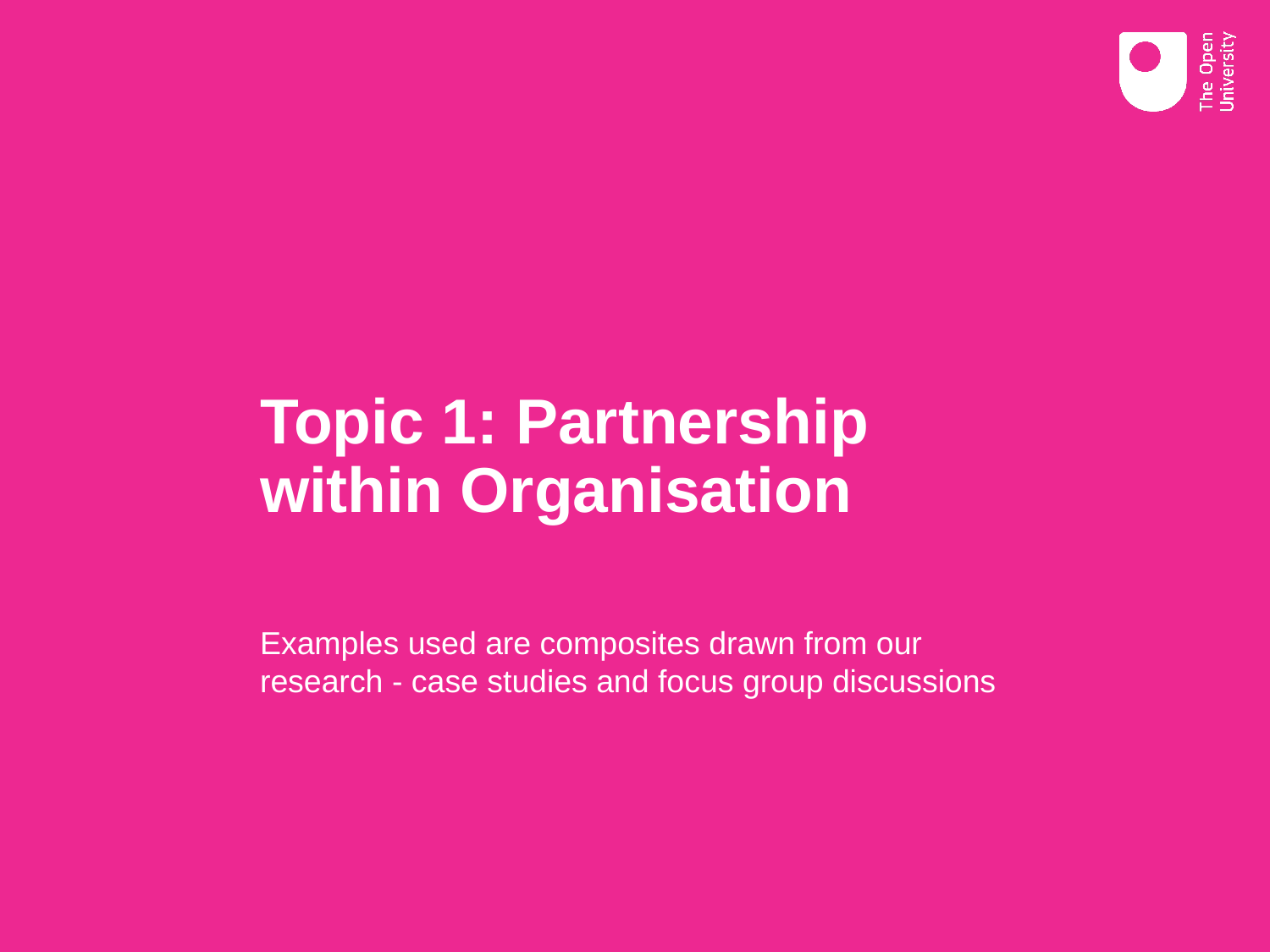

# Topic 1: Partnership within Organisation
Examples used are composites drawn from our research - case studies and focus group discussions